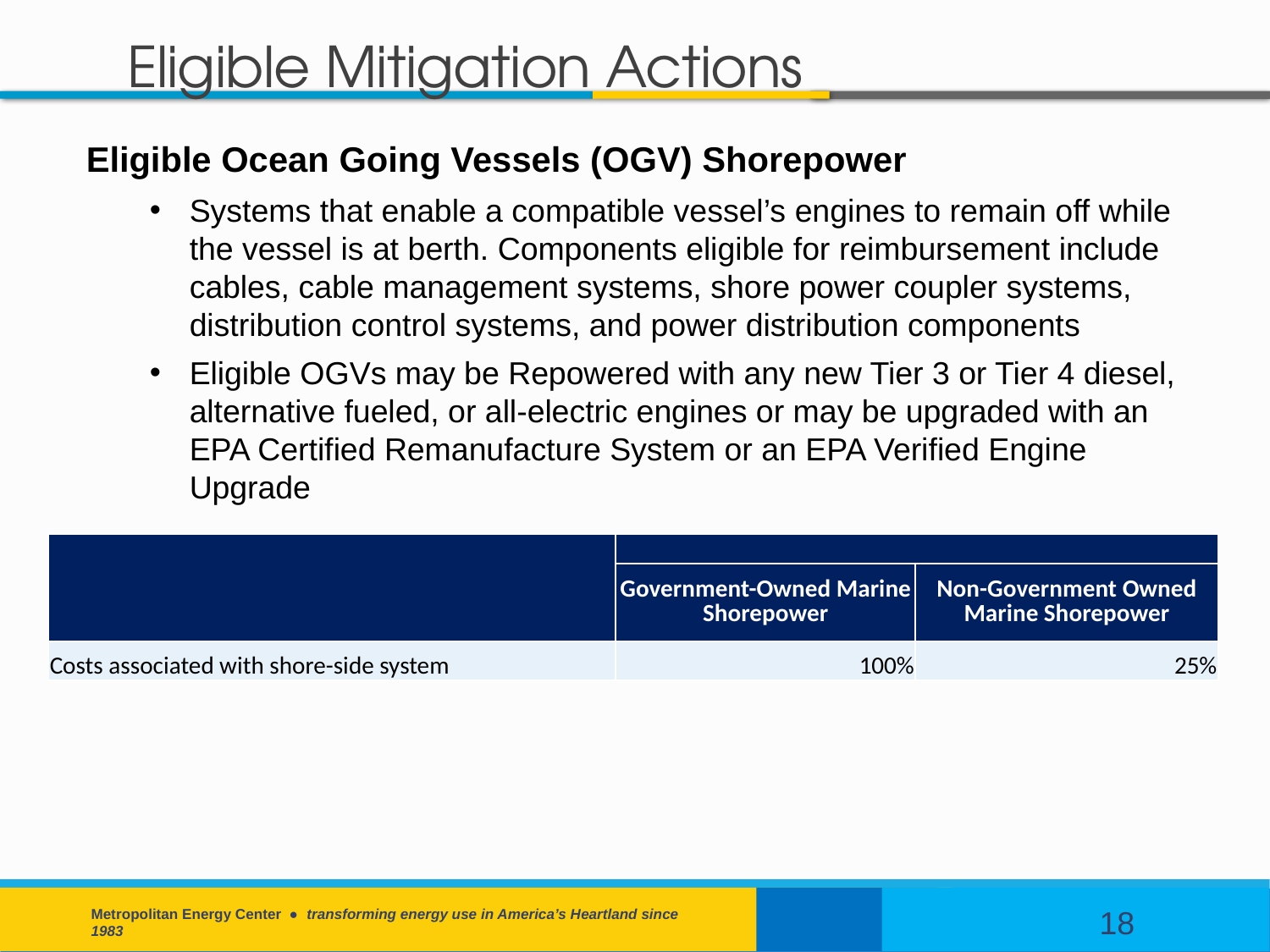

# Eligible Mitigation Actions
Eligible Ocean Going Vessels (OGV) Shorepower
Systems that enable a compatible vessel’s engines to remain off while the vessel is at berth. Components eligible for reimbursement include cables, cable management systems, shore power coupler systems, distribution control systems, and power distribution components
Eligible OGVs may be Repowered with any new Tier 3 or Tier 4 diesel, alternative fueled, or all-electric engines or may be upgraded with an EPA Certified Remanufacture System or an EPA Verified Engine Upgrade

|  |  |  |
| --- | --- | --- |
|  | Government-Owned Marine Shorepower | Non-Government Owned Marine Shorepower |
| Costs associated with shore-side system | 100% | 25% |